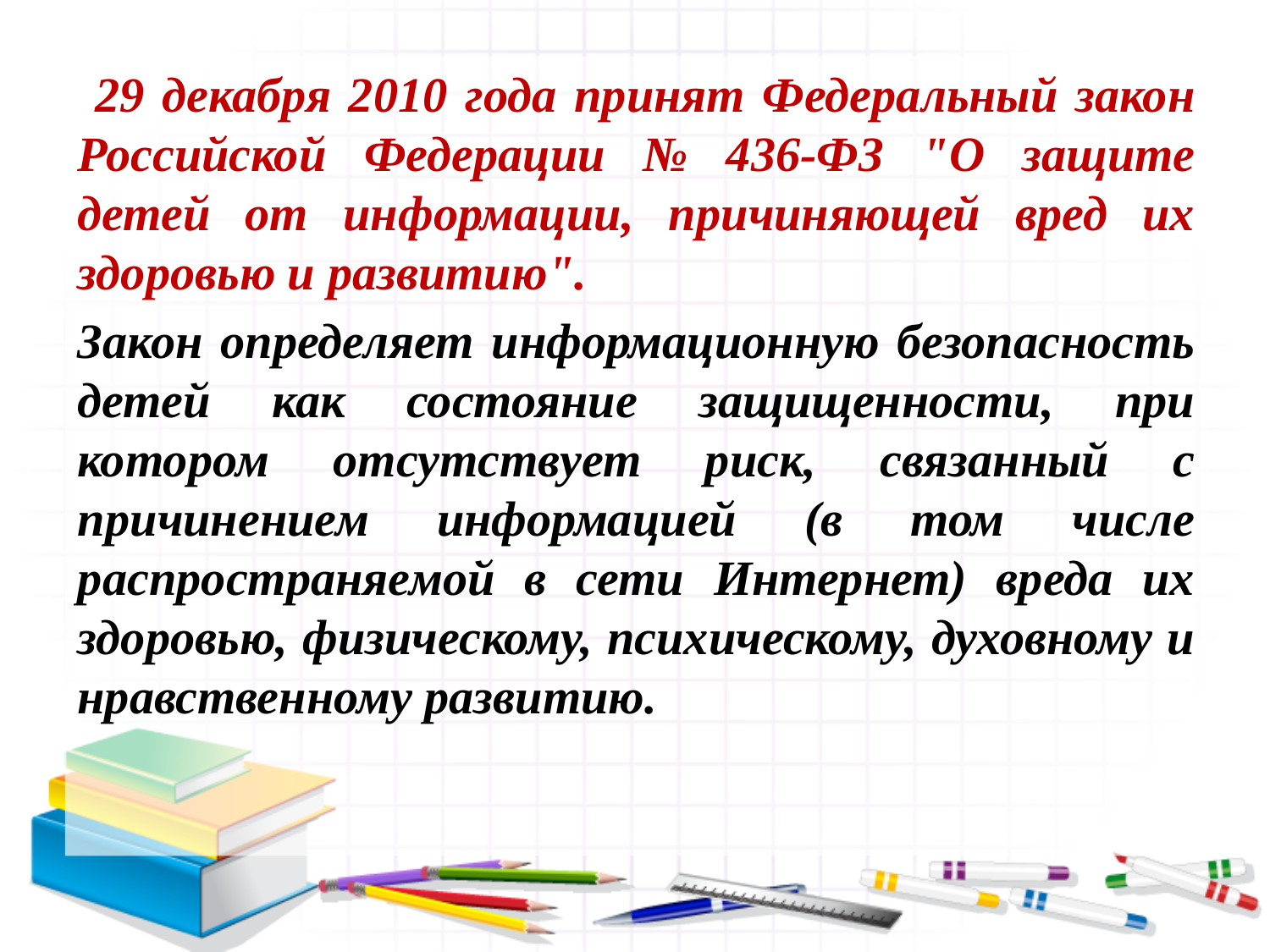

29 декабря 2010 года принят Федеральный закон Российской Федерации № 436-ФЗ "О защите детей от информации, причиняющей вред их здоровью и развитию".
Закон определяет информационную безопасность детей как состояние защищенности, при котором отсутствует риск, связанный с причинением информацией (в том числе распространяемой в сети Интернет) вреда их здоровью, физическому, психическому, духовному и нравственному развитию.